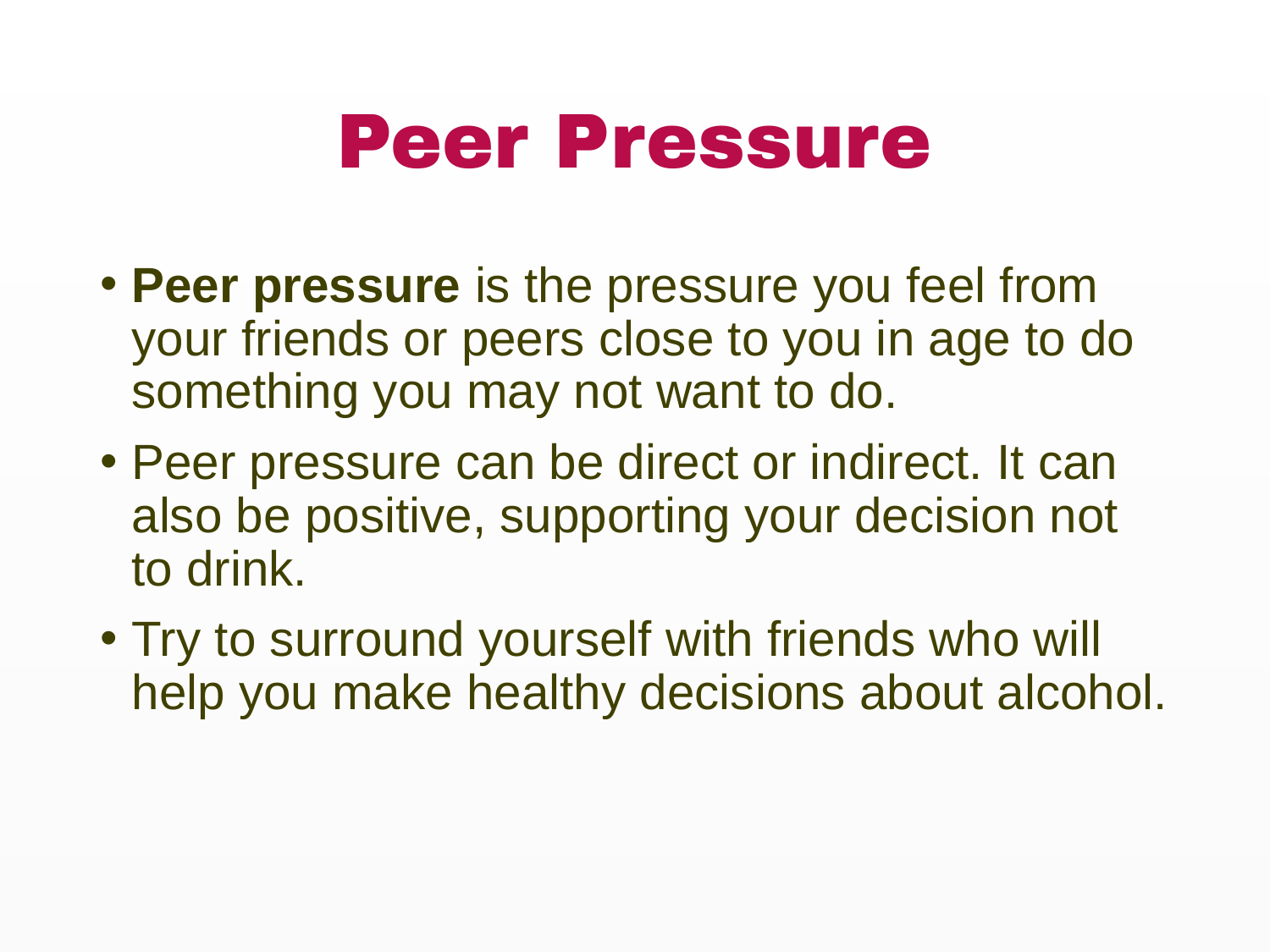

# Peer Pressure
Peer pressure is the pressure you feel from your friends or peers close to you in age to do something you may not want to do.
Peer pressure can be direct or indirect. It can also be positive, supporting your decision not to drink.
Try to surround yourself with friends who will help you make healthy decisions about alcohol.